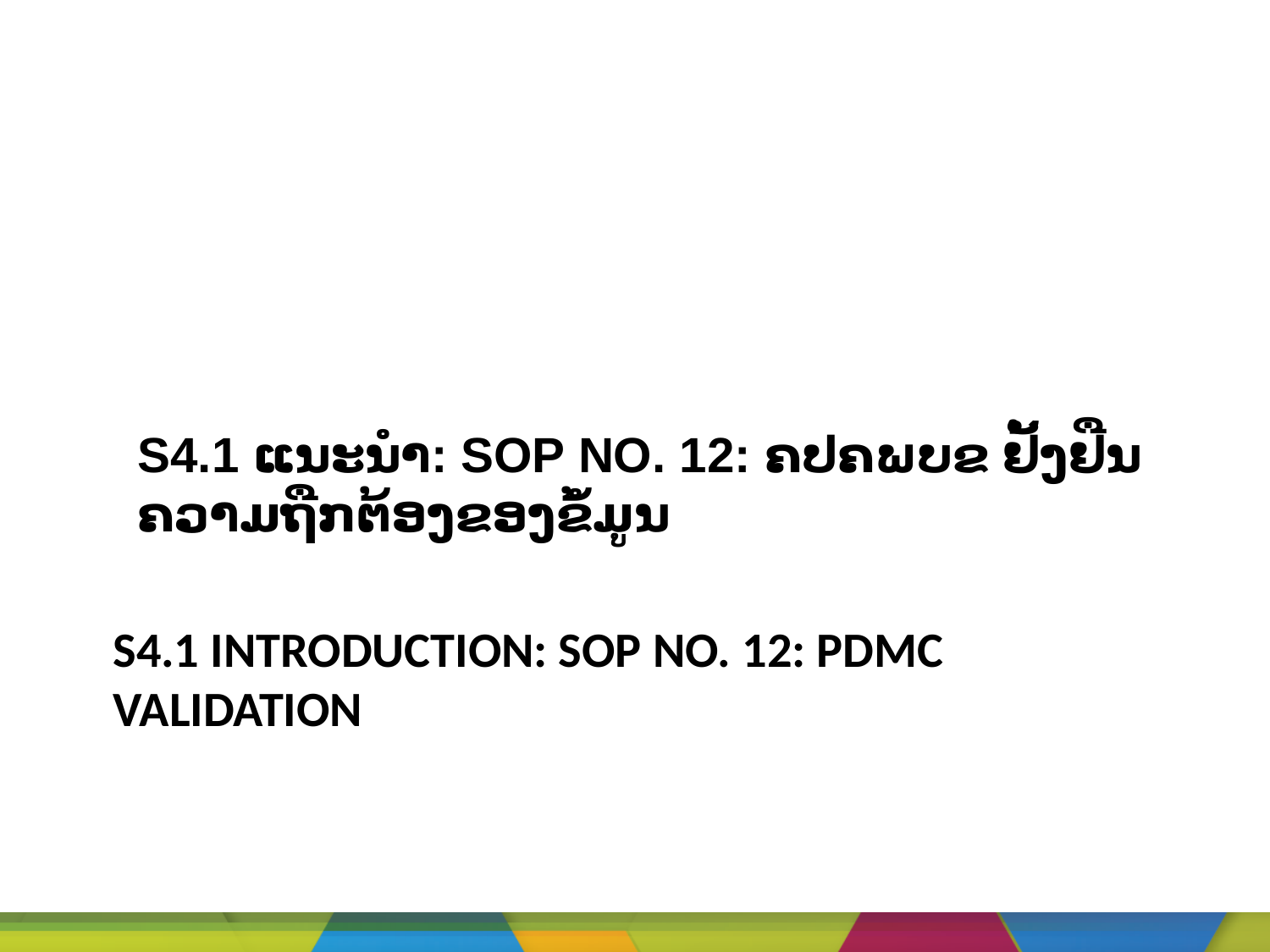

S4.1 ແນະນໍາ: SOP NO. 12: ຄປຄພບຂ ຢັ້ງຢືນຄວາມຖືກຕ້ອງຂອງຂໍ້ມູນ
# S4.1 Introduction: SOP No. 12: PDMC validation